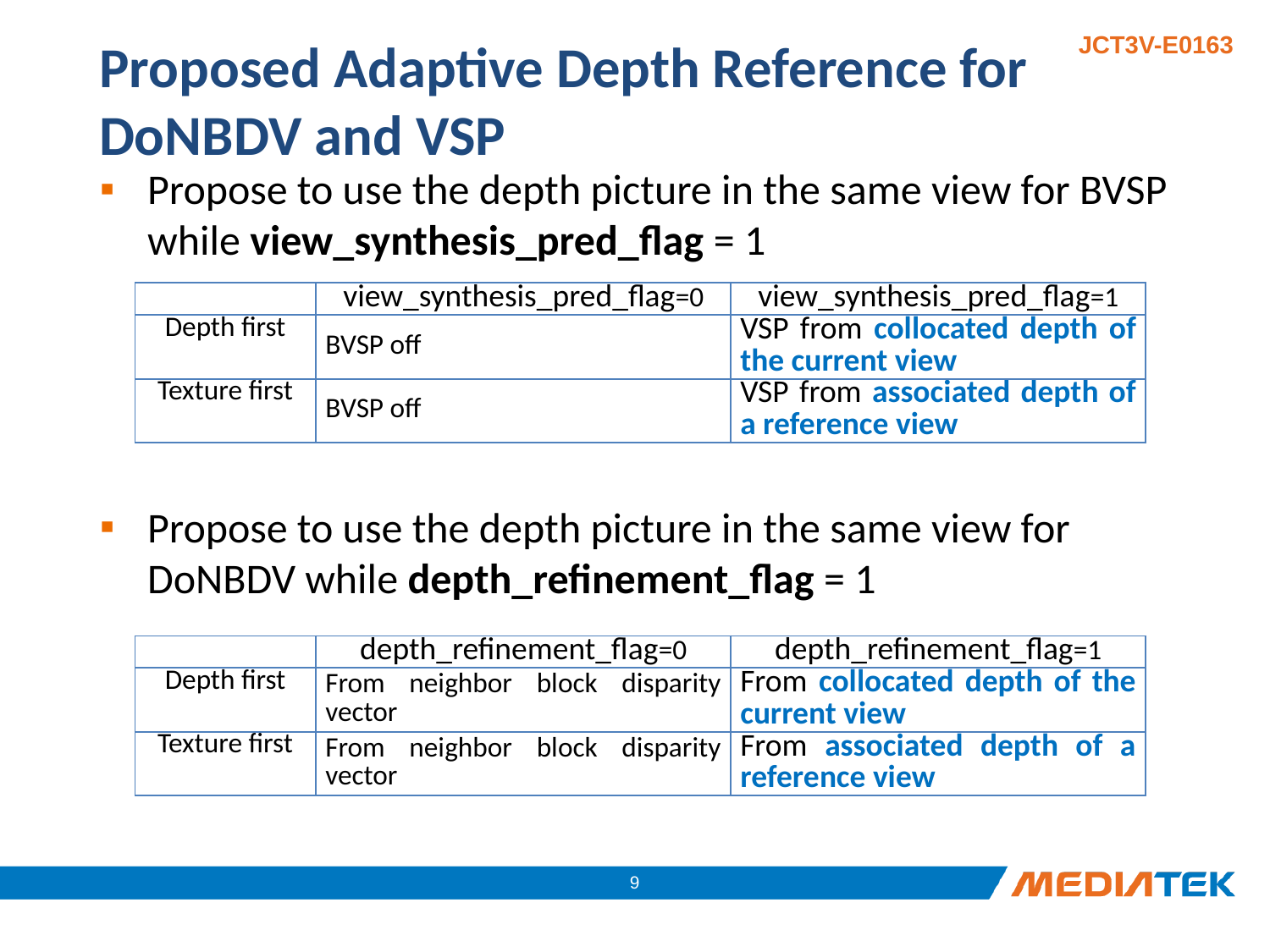

# Proposed Adaptive Depth Reference for DoNBDV and VSP
Propose to use the depth picture in the same view for BVSP while view_synthesis_pred_flag = 1

Propose to use the depth picture in the same view for DoNBDV while depth_refinement_flag = 1
|  | view\_synthesis\_pred\_flag=0 | view\_synthesis\_pred\_flag=1 |
| --- | --- | --- |
| Depth first | BVSP off | VSP from collocated depth of the current view |
| Texture first | BVSP off | VSP from associated depth of a reference view |
|  | depth\_refinement\_flag=0 | depth\_refinement\_flag=1 |
| --- | --- | --- |
| Depth first | From neighbor block disparity vector | From collocated depth of the current view |
| Texture first | From neighbor block disparity vector | From associated depth of a reference view |
9